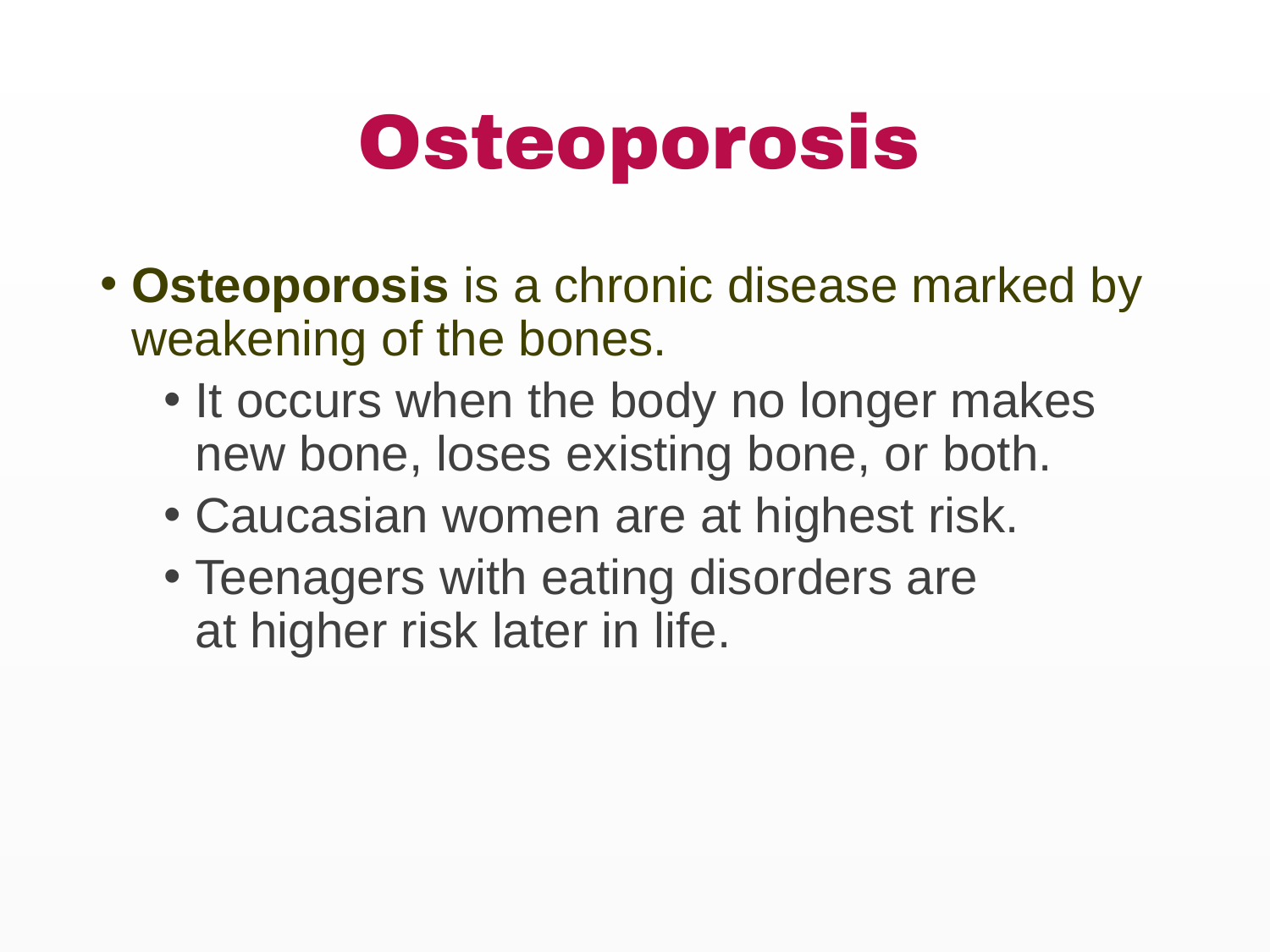

# Osteoporosis
Osteoporosis is a chronic disease marked by weakening of the bones.
It occurs when the body no longer makes new bone, loses existing bone, or both.
Caucasian women are at highest risk.
Teenagers with eating disorders are at higher risk later in life.